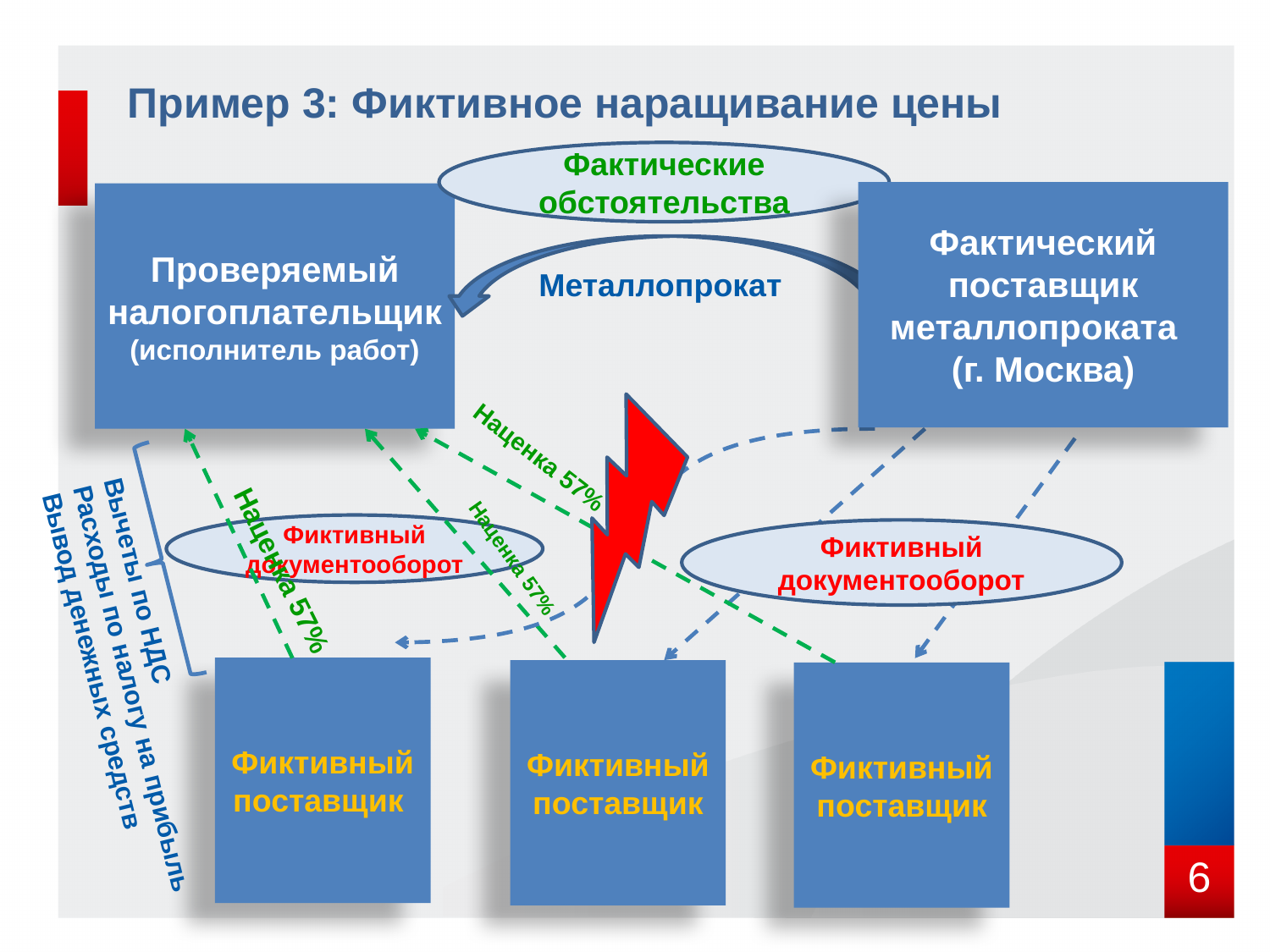

# Пример 3: Фиктивное наращивание цены
Фактические обстоятельства
Фактический поставщик металлопроката   (г. Москва)
Проверяемый налогоплательщик (исполнитель работ)

Металлопрокат
Наценка 57%

Вычеты по НДС
Расходы по налогу на прибыль
Вывод денежных средств
Наценка 57%
Фиктивный документооборот
Фиктивный документооборот
Наценка 57%
Фиктивный поставщик
Фиктивный поставщик
Фиктивный поставщик
6